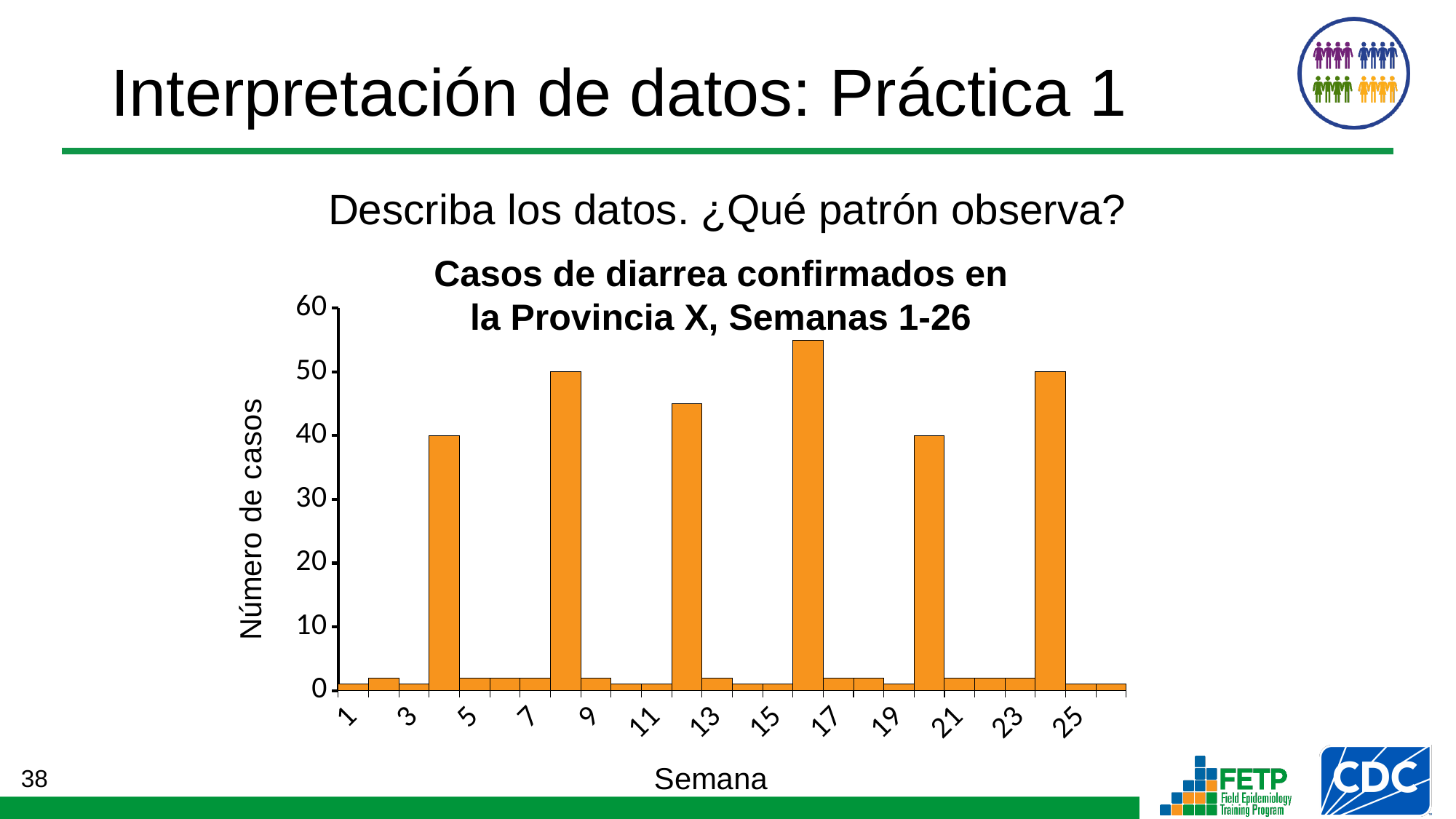

# Interpretación de datos: Práctica 1
Describa los datos. ¿Qué patrón observa?

Casos de diarrea confirmados en la Provincia X, Semanas 1-26

### Chart

| Category |  |
|---|---|